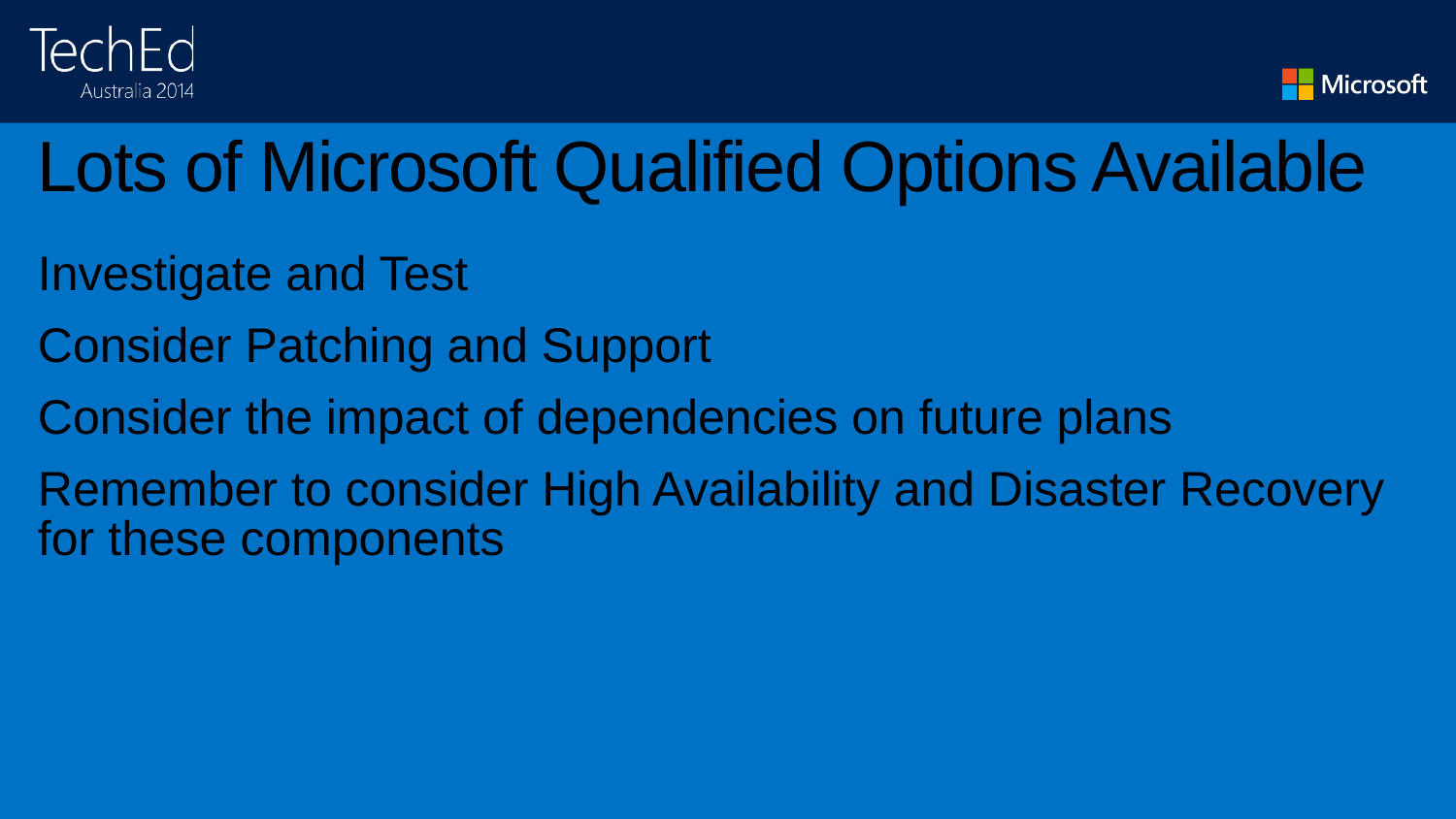

# Lots of Microsoft Qualified Options Available
Investigate and Test
Consider Patching and Support
Consider the impact of dependencies on future plans
Remember to consider High Availability and Disaster Recovery for these components